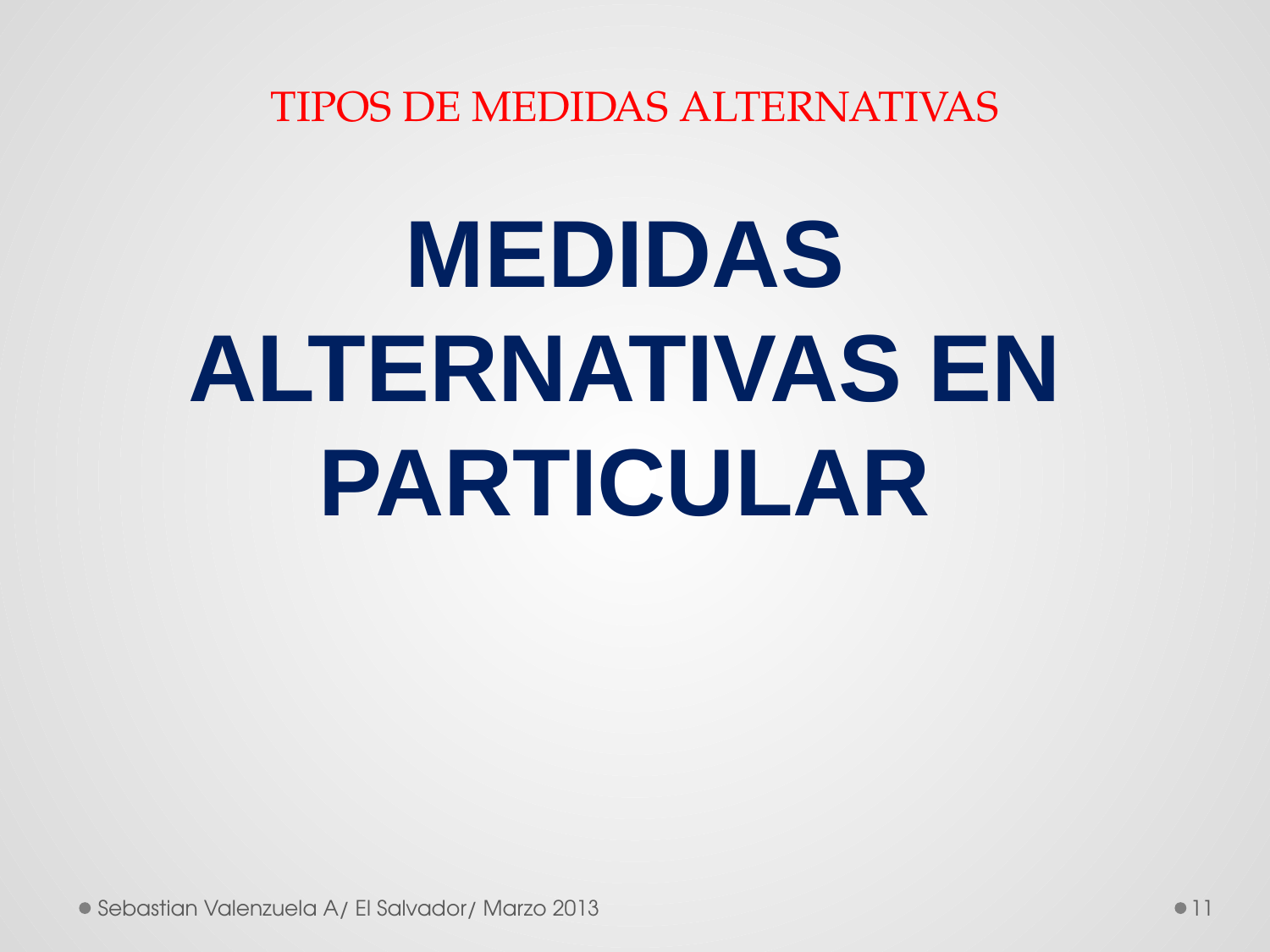

# TIPOS DE MEDIDAS ALTERNATIVAS
MEDIDAS ALTERNATIVAS EN PARTICULAR
Sebastian Valenzuela A/ El Salvador/ Marzo 2013
11